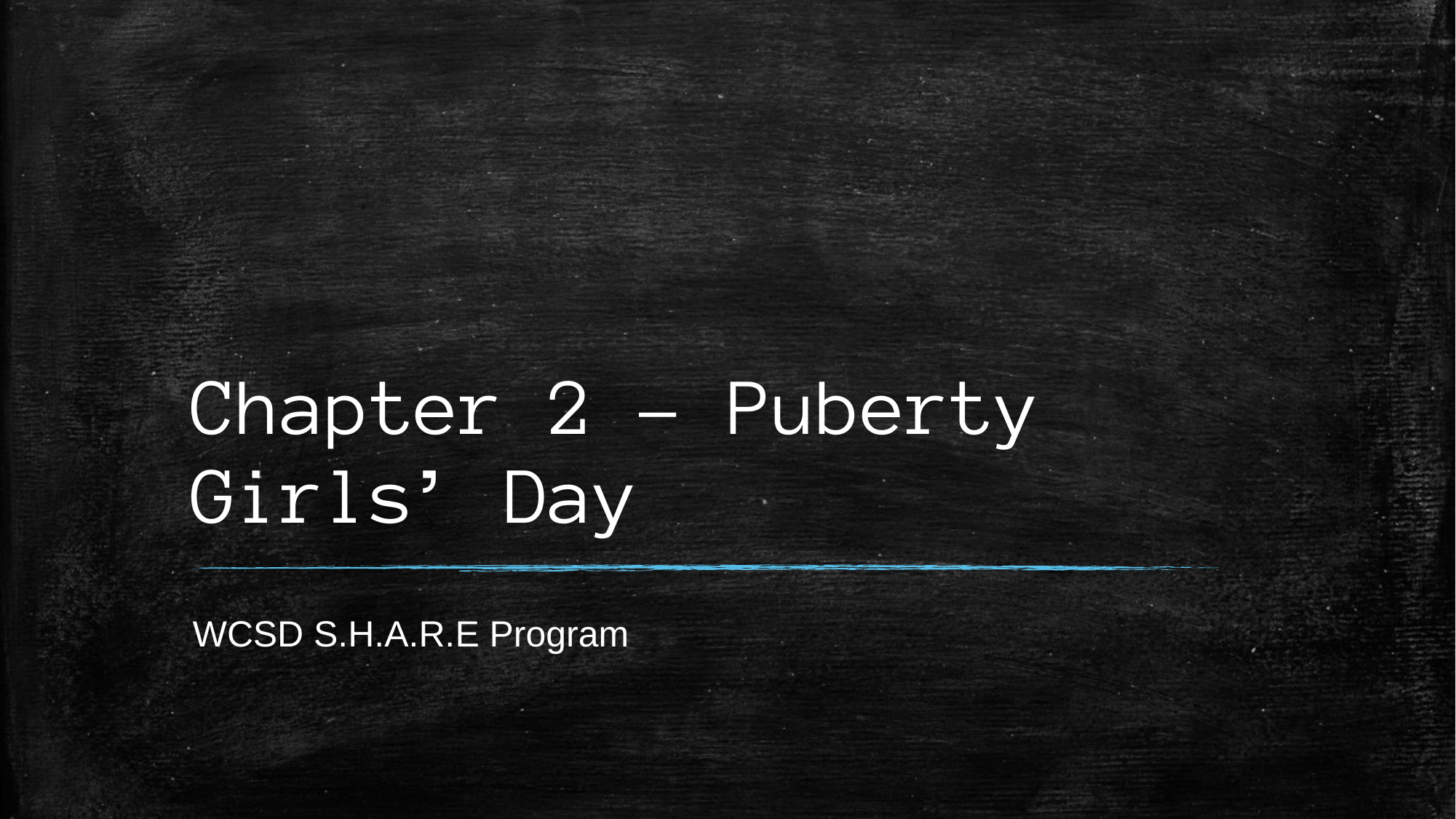

# Chapter 2 – Puberty Girls’ Day
WCSD S.H.A.R.E Program